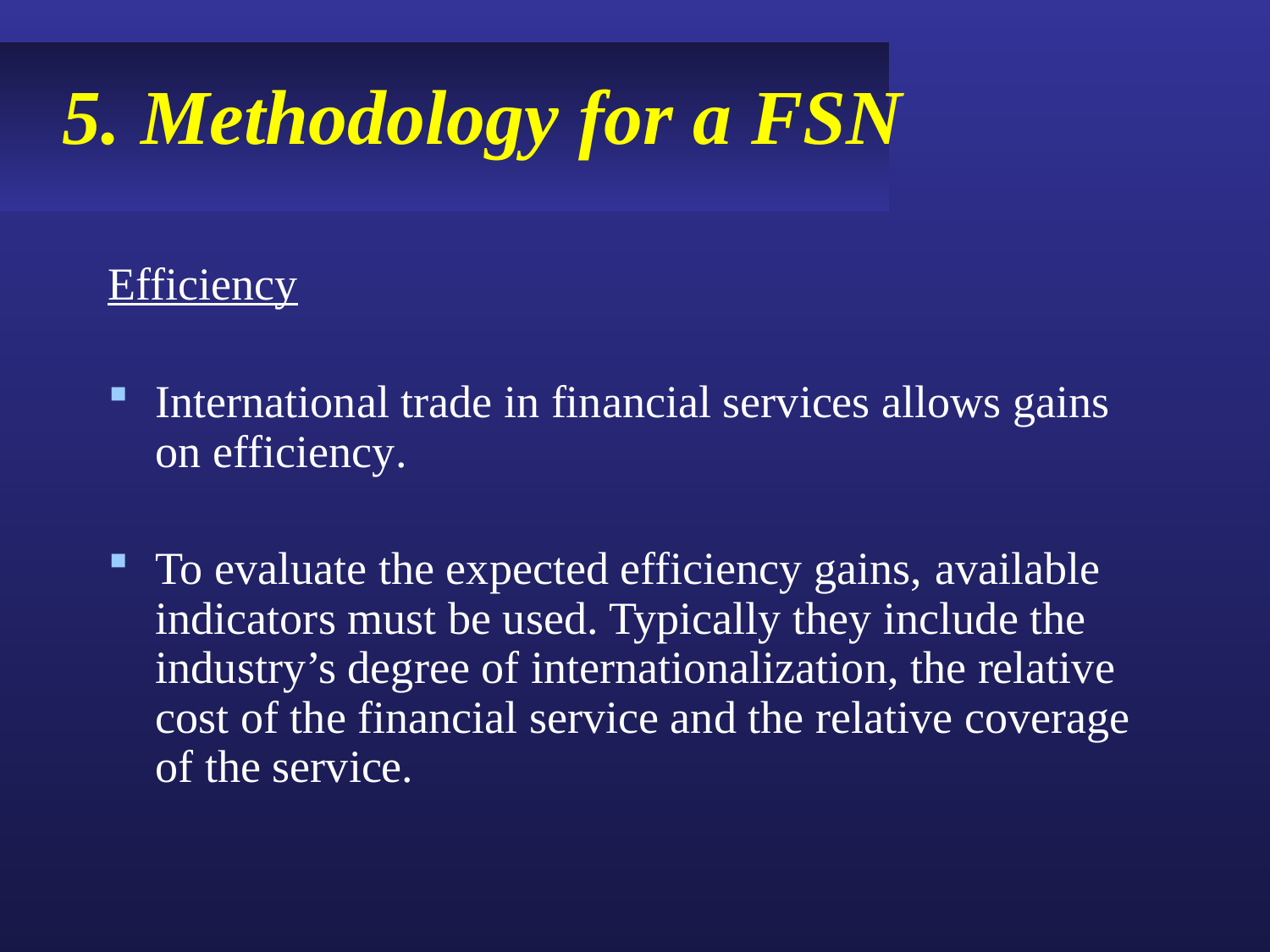

# 5. Methodology for a FSN

Efficiency

International trade in financial services allows gains on efficiency.

To evaluate the expected efficiency gains, available indicators must be used. Typically they include the industry’s degree of internationalization, the relative cost of the financial service and the relative coverage of the service.